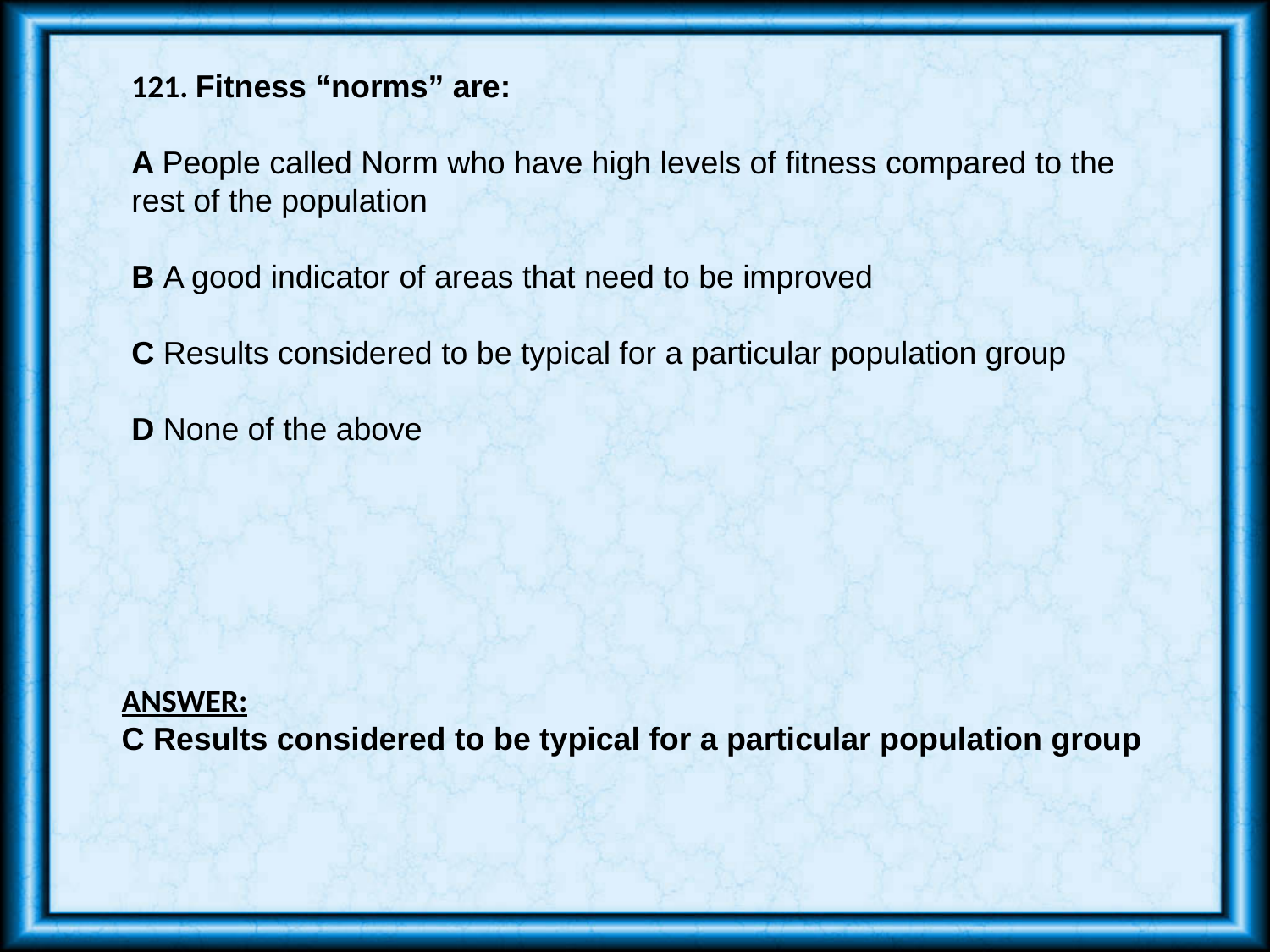

121. Fitness “norms” are:

A People called Norm who have high levels of fitness compared to the rest of the population

B A good indicator of areas that need to be improved

C Results considered to be typical for a particular population group

D None of the above
ANSWER:
C Results considered to be typical for a particular population group